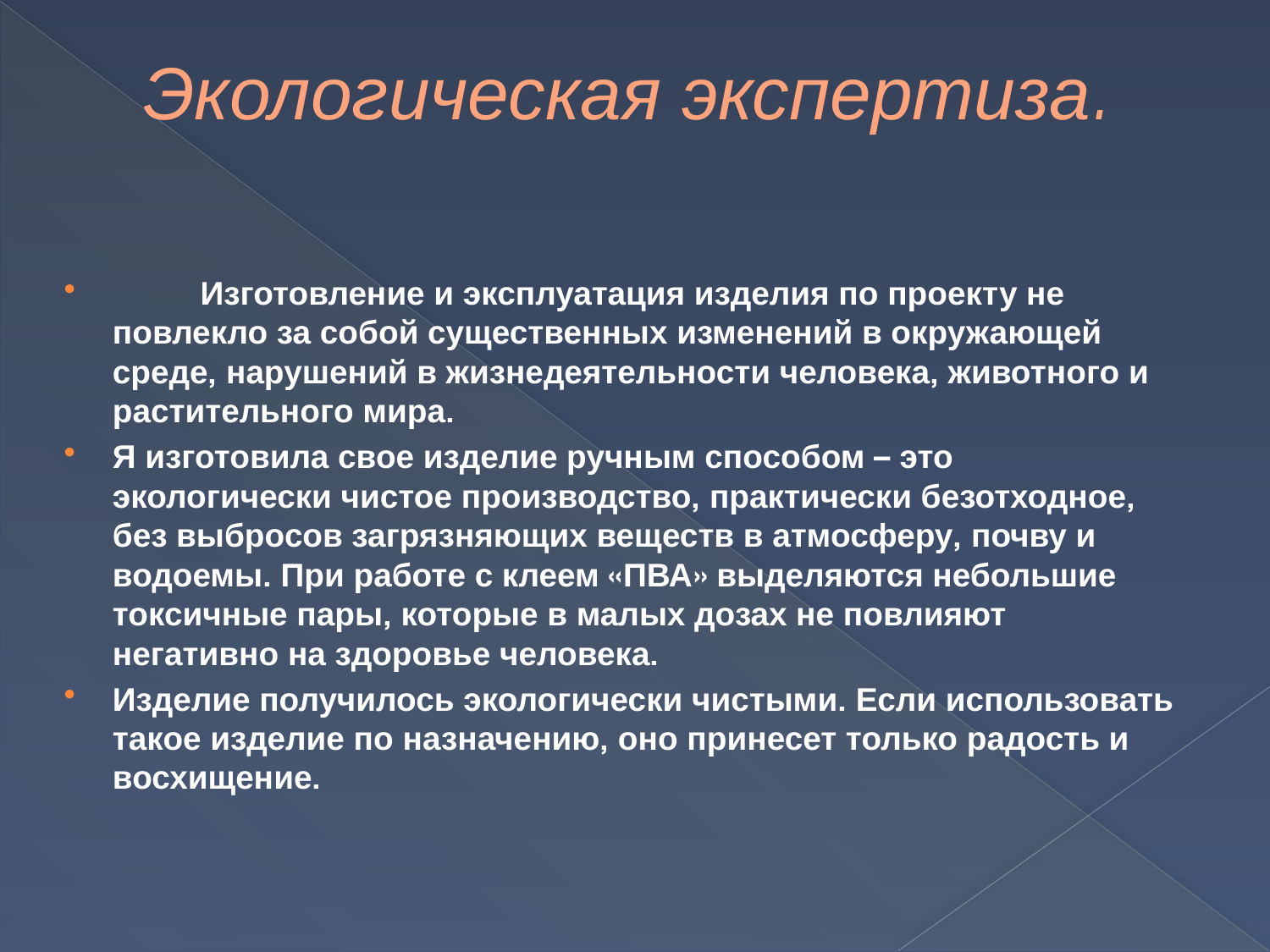

# Экологическая экспертиза.
	 Изготовление и эксплуатация изделия по проекту не повлекло за собой существенных изменений в окружающей среде, нарушений в жизнедеятельности человека, животного и растительного мира.
Я изготовила свое изделие ручным способом – это экологически чистое производство, практически безотходное, без выбросов загрязняющих веществ в атмосферу, почву и водоемы. При работе с клеем «ПВА» выделяются небольшие токсичные пары, которые в малых дозах не повлияют негативно на здоровье человека.
Изделие получилось экологически чистыми. Если использовать такое изделие по назначению, оно принесет только радость и восхищение.